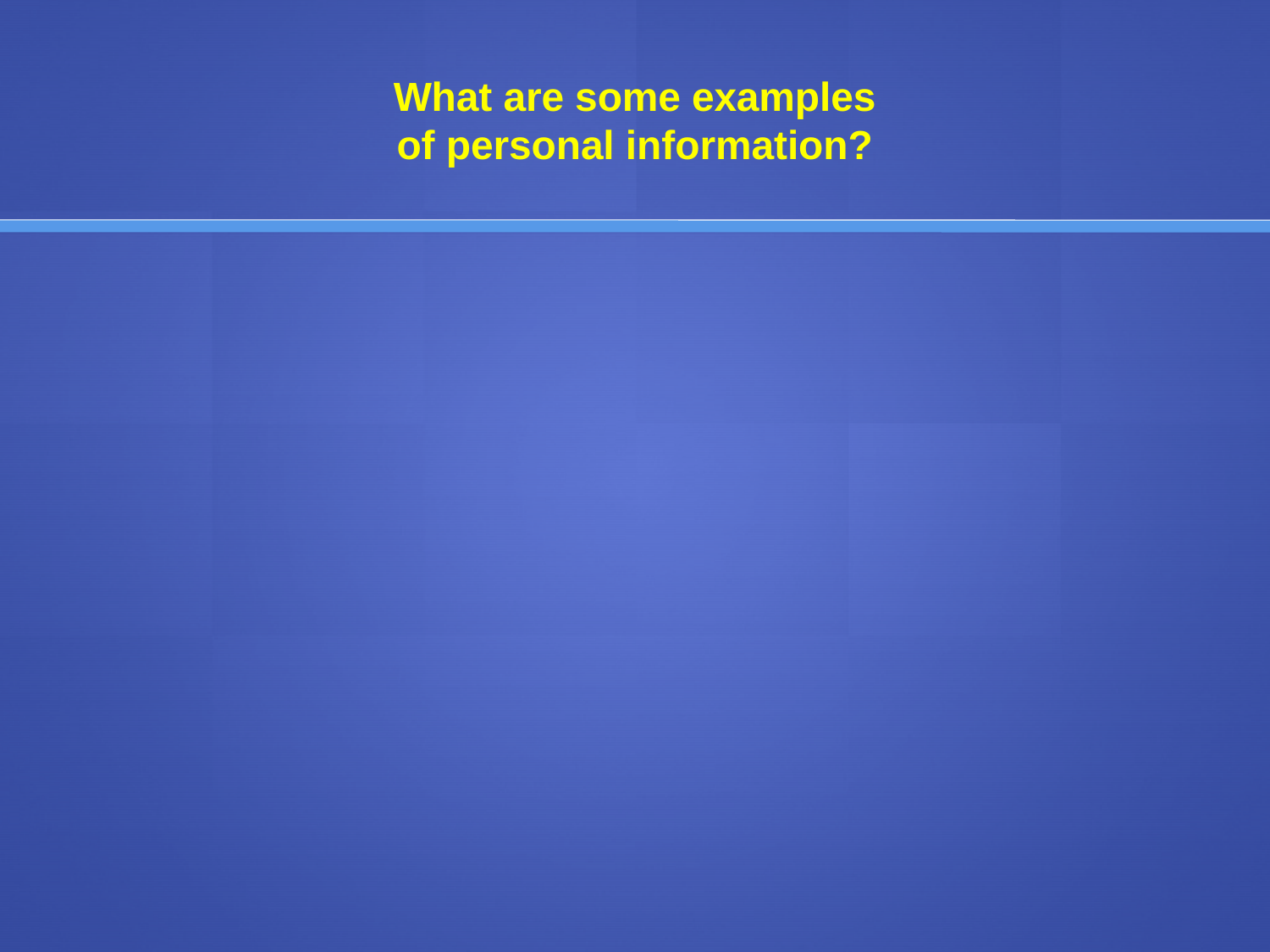

# What are some examples of personal information?